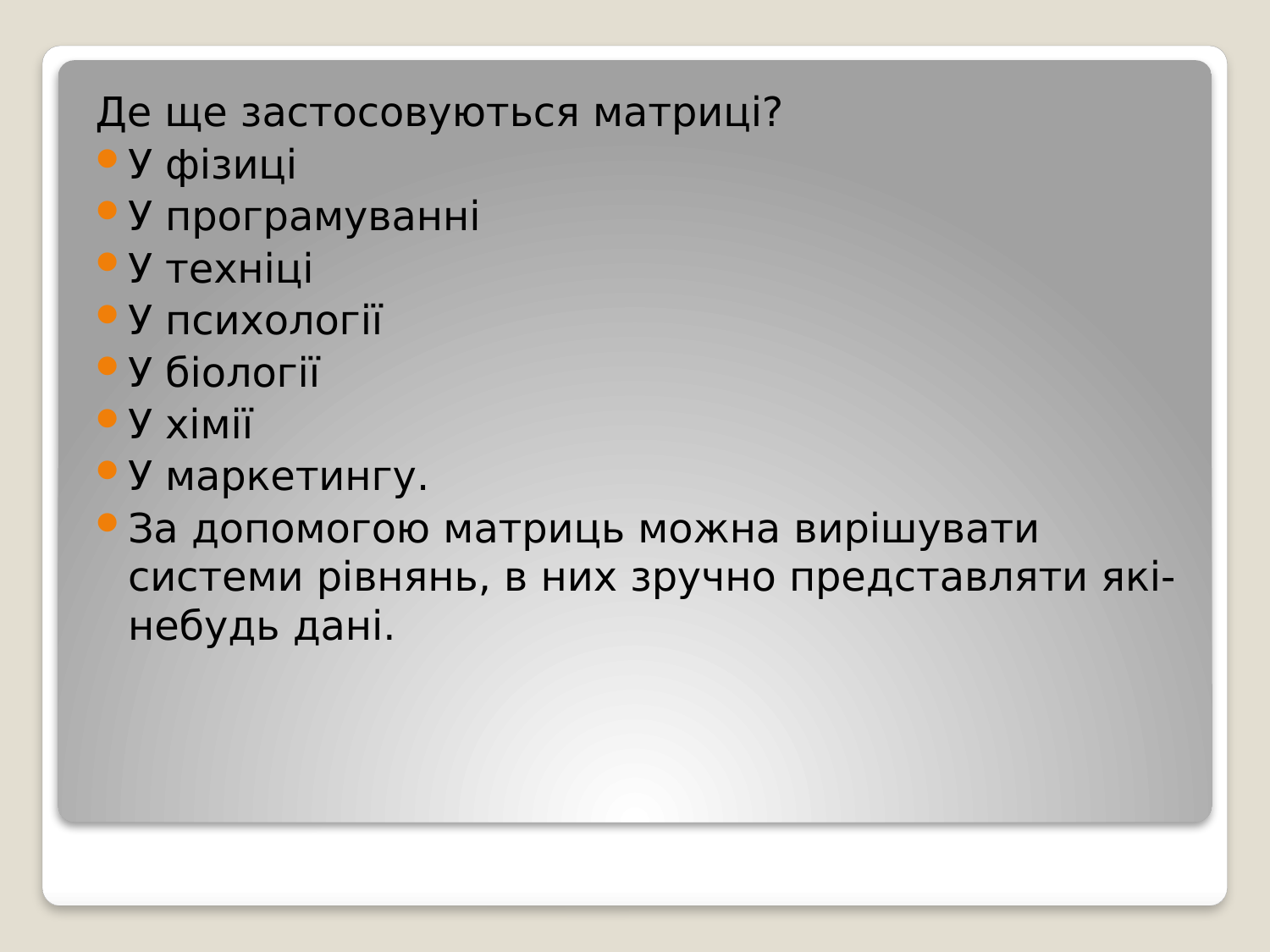

Де ще застосовуються матриці?
У фізиці
У програмуванні
У техніці
У психології
У біології
У хімії
У маркетингу.
За допомогою матриць можна вирішувати системи рівнянь, в них зручно представляти які-небудь дані.
#